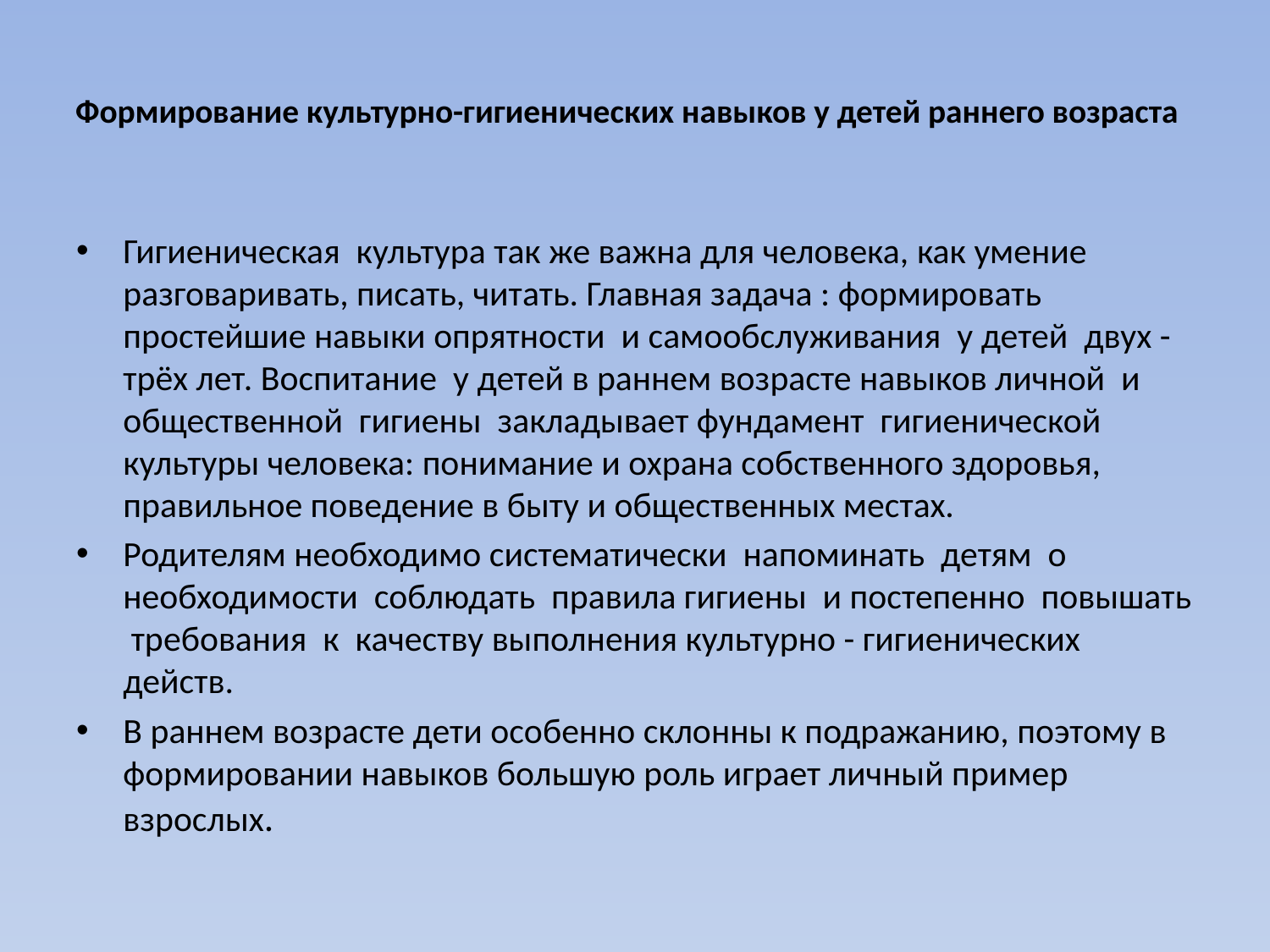

# Формирование культурно-гигиенических навыков у детей раннего возраста
Гигиеническая  культура так же важна для человека, как умение  разговаривать, писать, читать. Главная задача : формировать  простейшие навыки опрятности  и самообслуживания  у детей  двух - трёх лет. Воспитание  у детей в раннем возрасте навыков личной  и общественной  гигиены  закладывает фундамент  гигиенической культуры человека: понимание и охрана собственного здоровья, правильное поведение в быту и общественных местах.
Родителям необходимо систематически  напоминать  детям  о необходимости  соблюдать  правила гигиены  и постепенно  повышать  требования  к  качеству выполнения культурно - гигиенических  действ.
В раннем возрасте дети особенно склонны к подражанию, поэтому в формировании навыков большую роль играет личный пример взрослых.